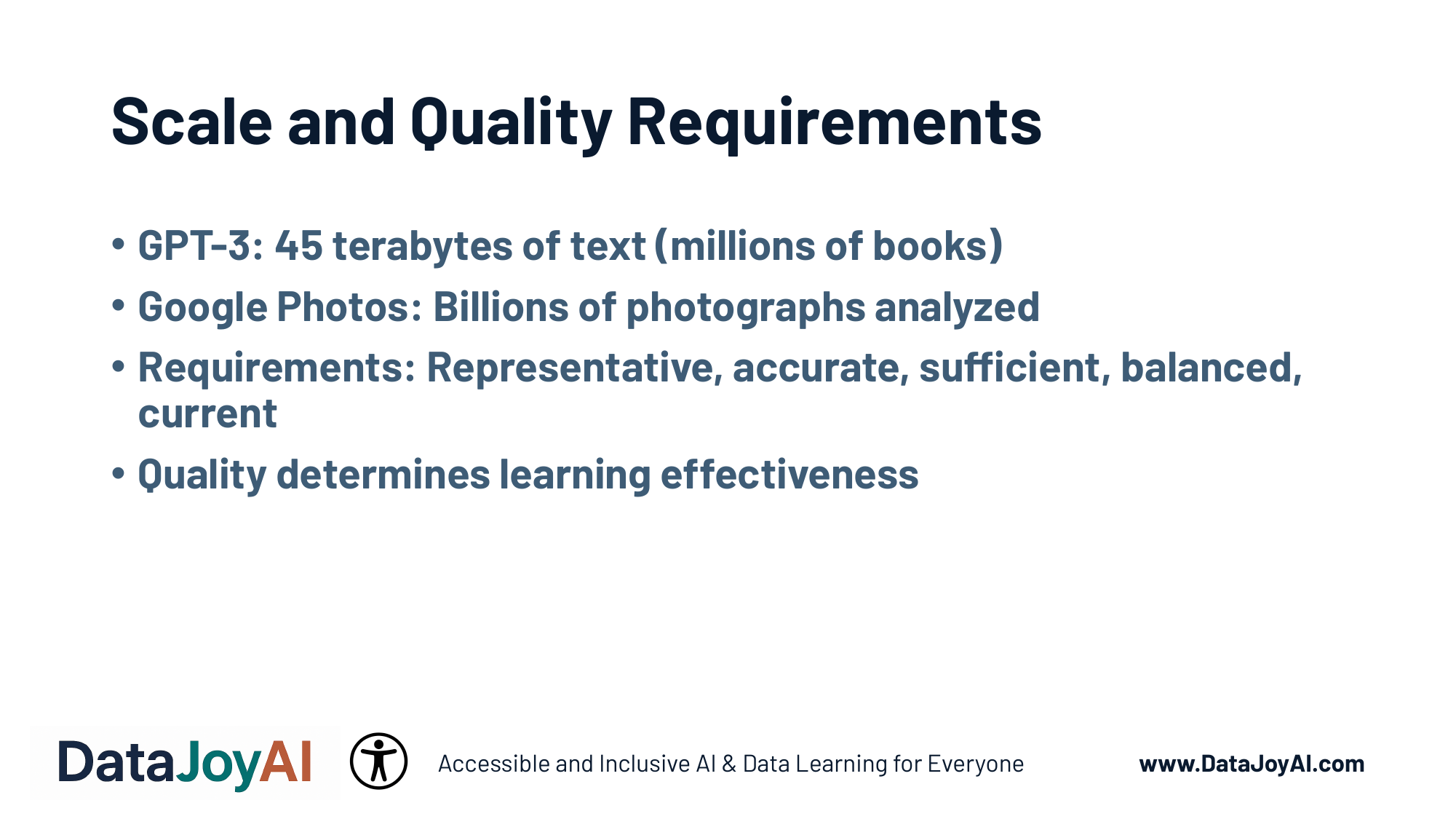

# Scale and Quality Requirements
GPT-3: 45 terabytes of text (millions of books)
Google Photos: Billions of photographs analyzed
Requirements: Representative, accurate, sufficient, balanced, current
Quality determines learning effectiveness